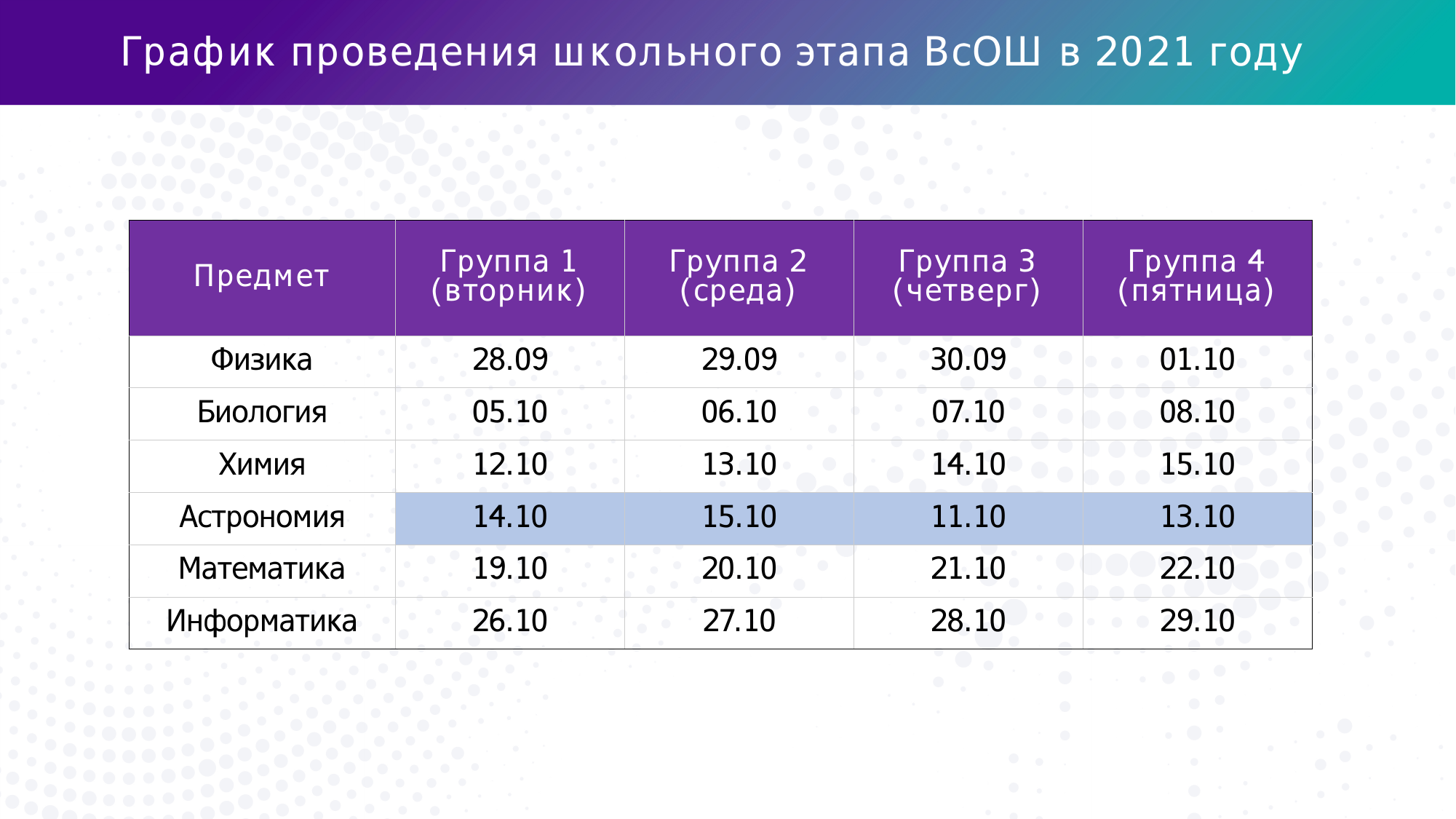

График проведения школьного этапа ВсОШ в 2021 году

| Предмет | Группа 1 (вторник) | Группа 2 (среда) | Группа 3 (четверг) | Группа 4 (пятница) |
| --- | --- | --- | --- | --- |
| Физика | 28.09 | 29.09 | 30.09 | 01.10 |
| Биология | 05.10 | 06.10 | 07.10 | 08.10 |
| Химия | 12.10 | 13.10 | 14.10 | 15.10 |
| Астрономия | 14.10 | 15.10 | 11.10 | 13.10 |
| Математика | 19.10 | 20.10 | 21.10 | 22.10 |
| Информатика | 26.10 | 27.10 | 28.10 | 29.10 |